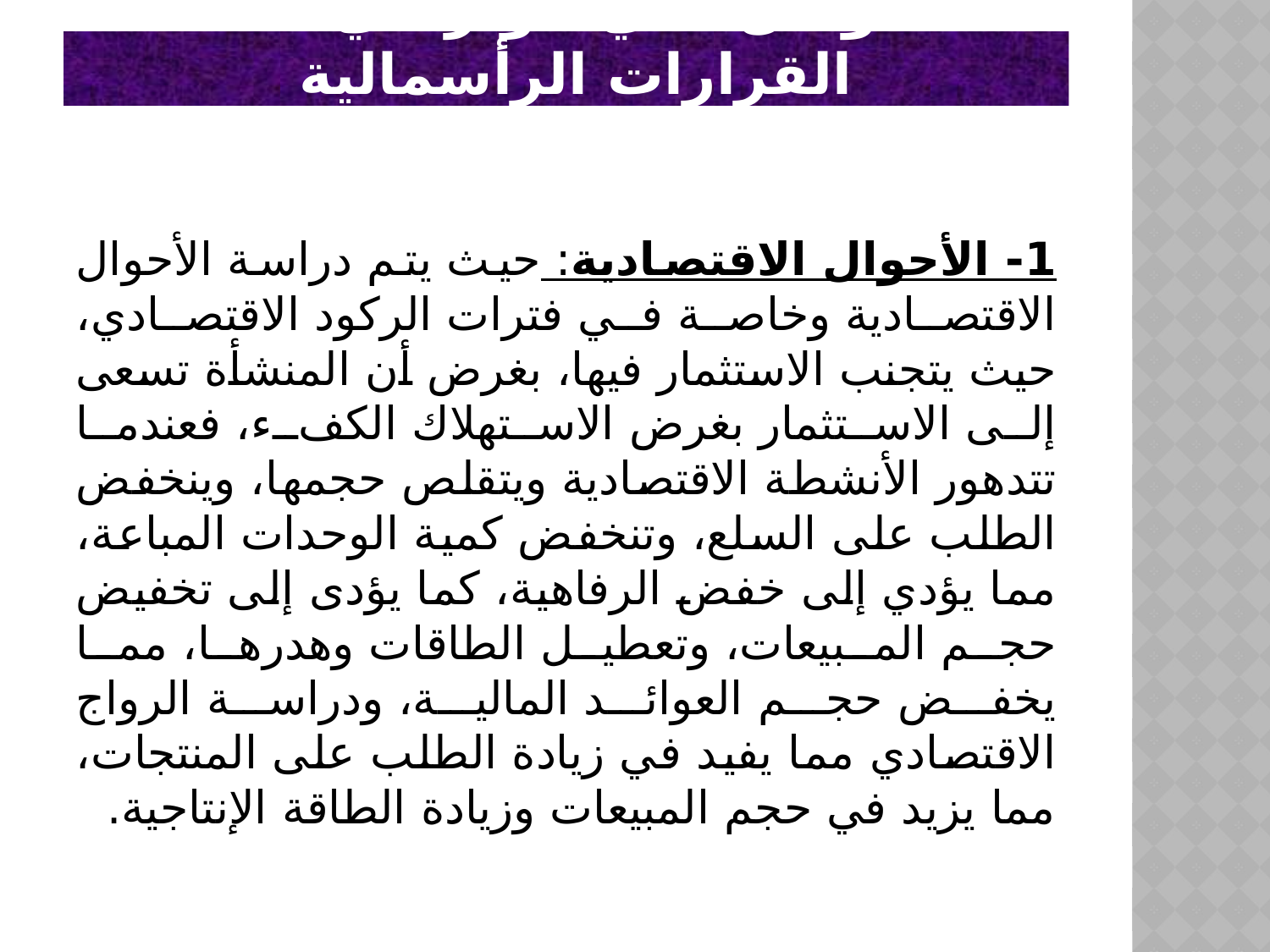

# العوامل التي  تؤثر في اتخاذ القرارات الرأسمالية
1- الأحوال الاقتصادية: حيث يتم دراسة الأحوال الاقتصادية وخاصة في فترات الركود الاقتصادي، حيث يتجنب الاستثمار فيها، بغرض أن المنشأة تسعى إلى الاستثمار بغرض الاستهلاك الكفء، فعندما تتدهور الأنشطة الاقتصادية ويتقلص حجمها، وينخفض الطلب على السلع، وتنخفض كمية الوحدات المباعة، مما يؤدي إلى خفض الرفاهية، كما يؤدى إلى تخفيض حجم المبيعات، وتعطيل الطاقات وهدرها، مما يخفض حجم العوائد المالية، ودراسة الرواج الاقتصادي مما يفيد في زيادة الطلب على المنتجات، مما يزيد في حجم المبيعات وزيادة الطاقة الإنتاجية.